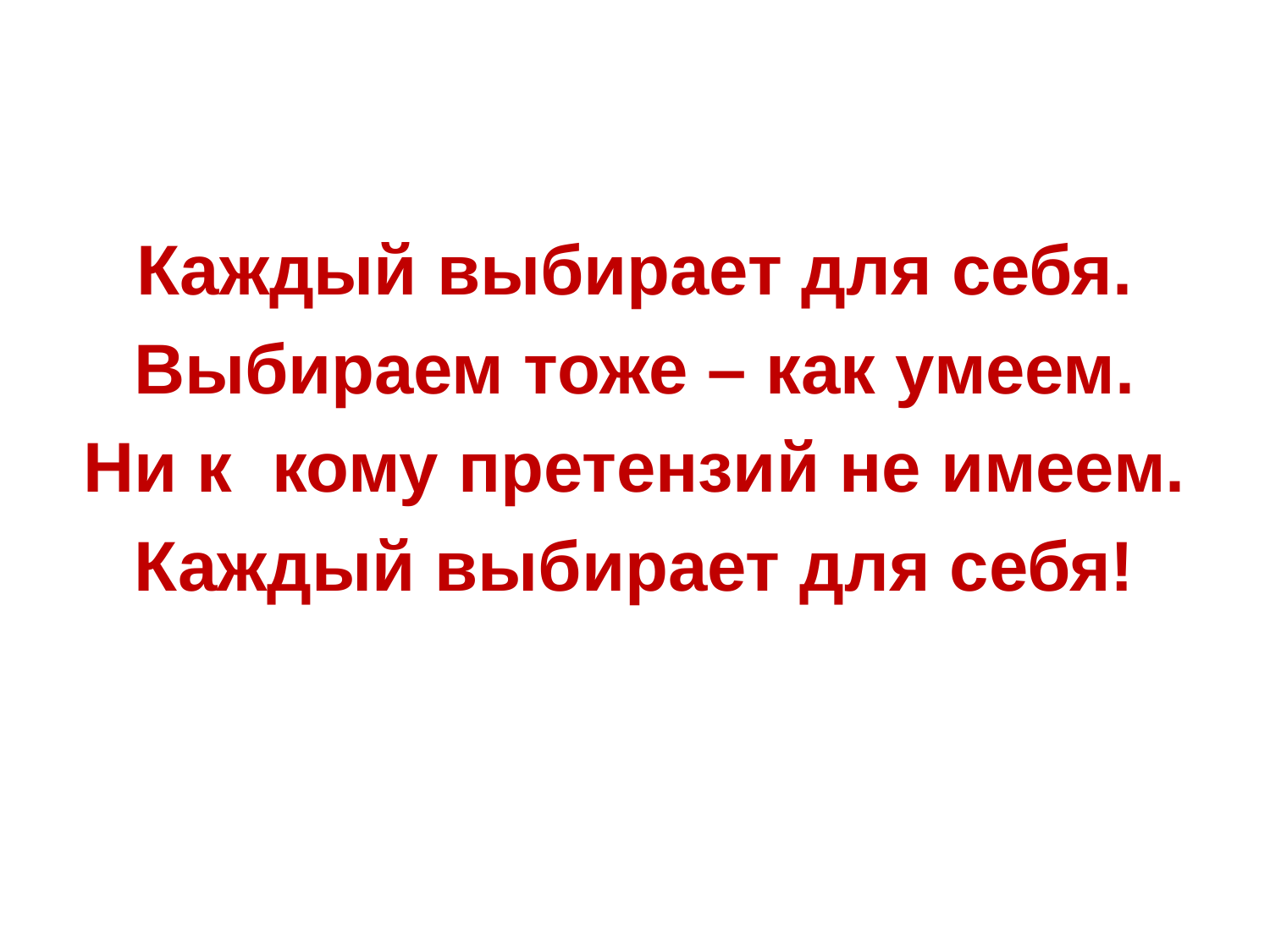

Каждый выбирает для себя.
Выбираем тоже – как умеем.
Ни к  кому претензий не имеем.
Каждый выбирает для себя!